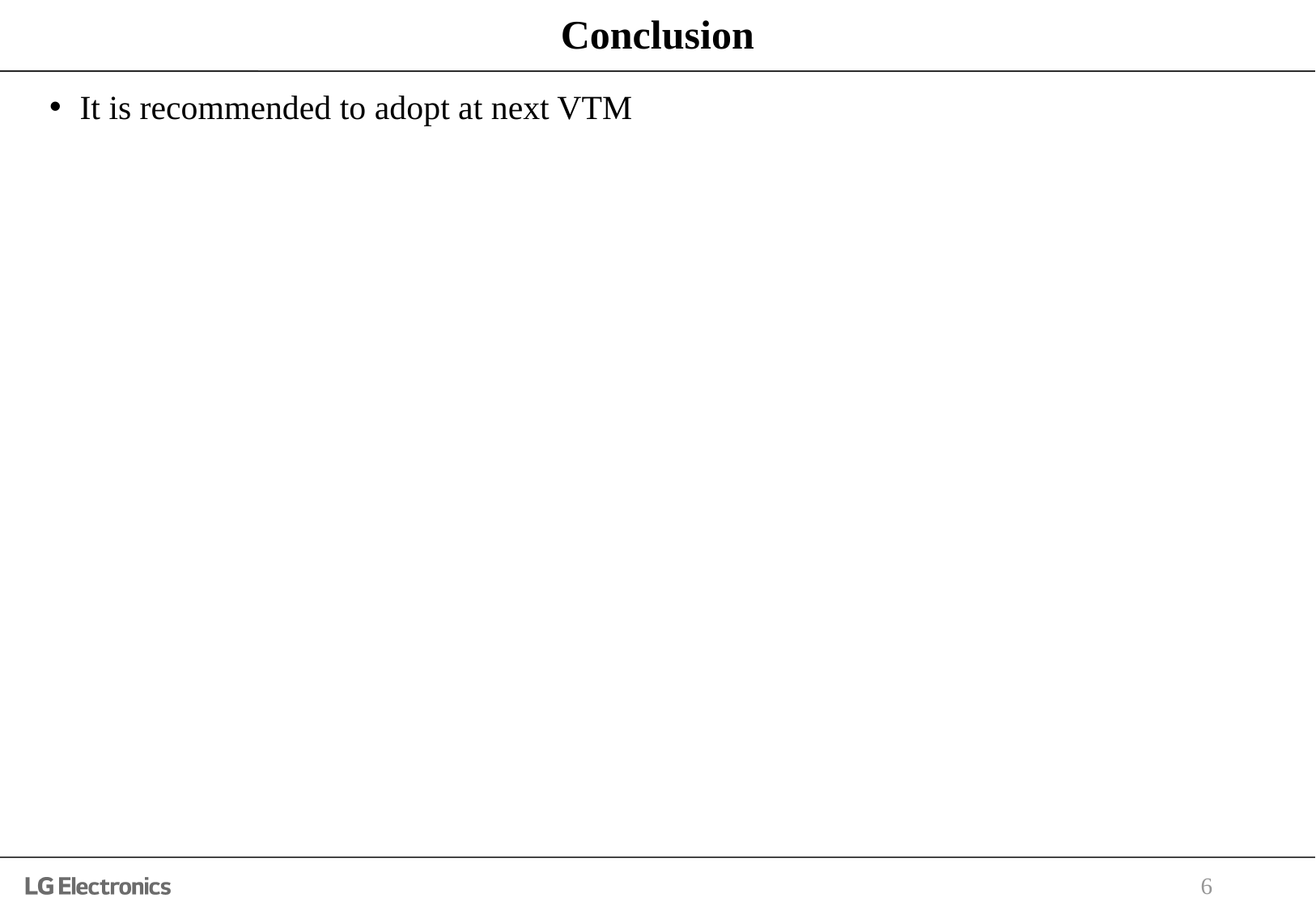

# Conclusion
It is recommended to adopt at next VTM
6